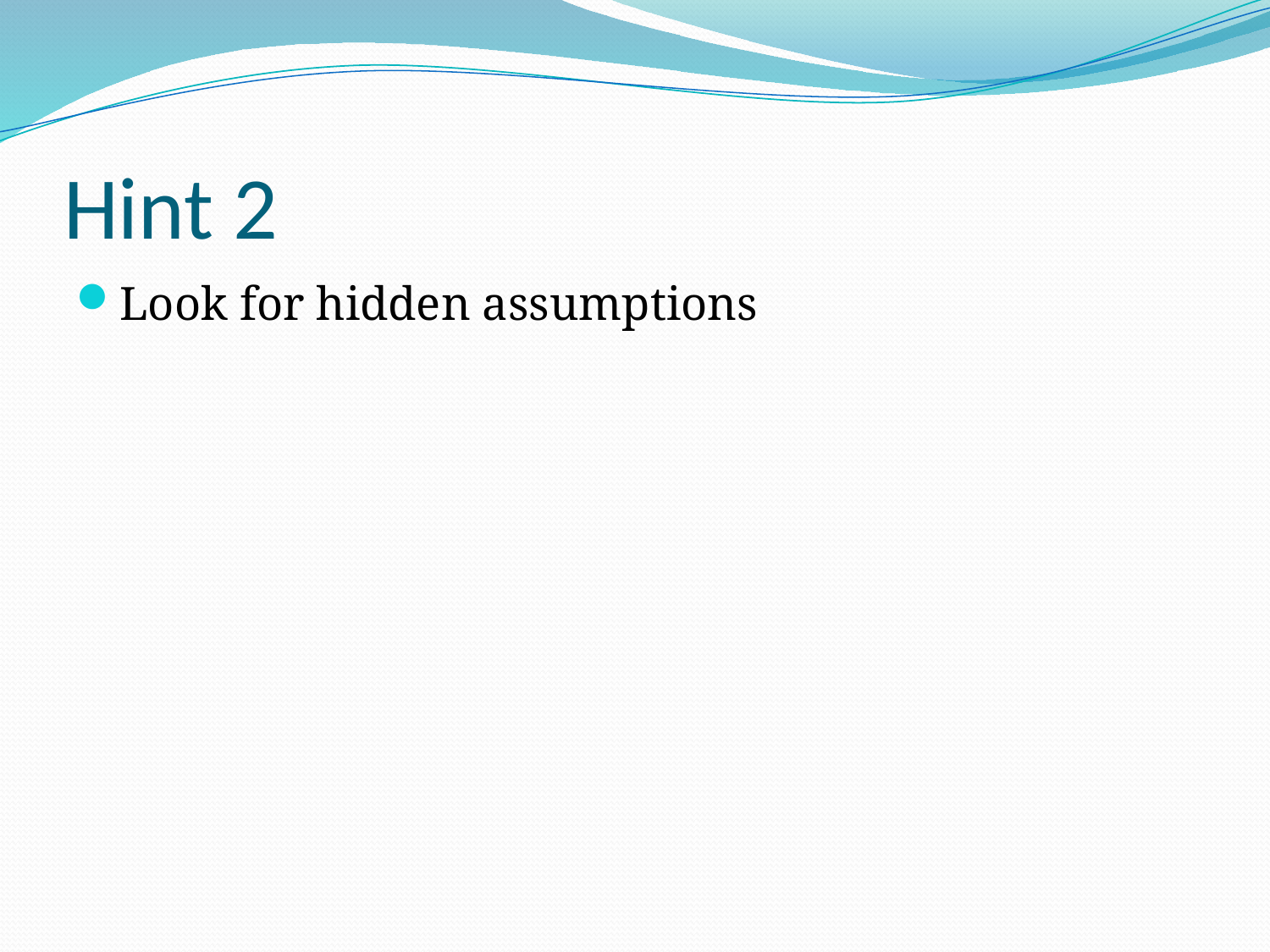

# Hint 2
Look for hidden assumptions